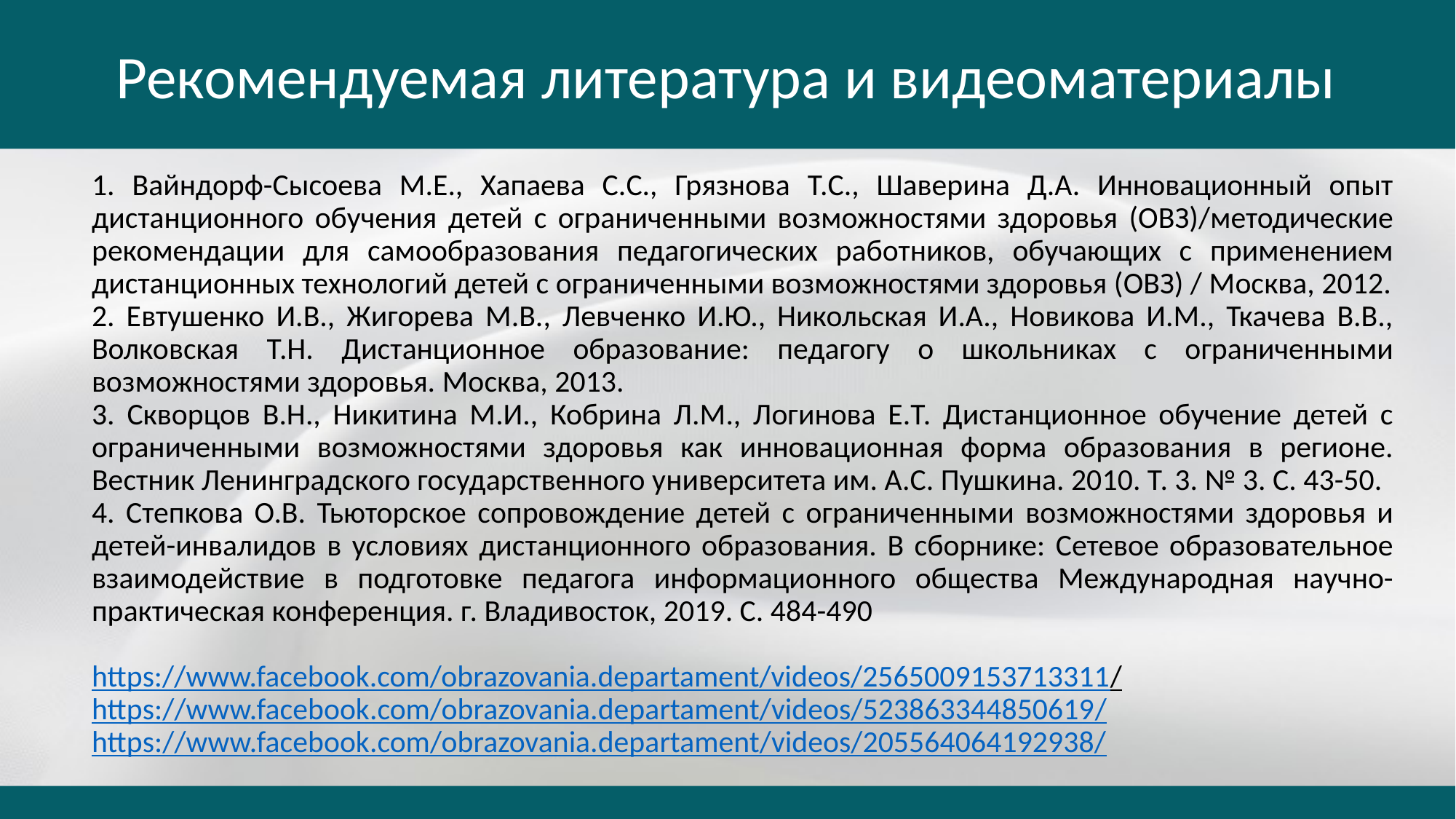

# Рекомендуемая литература и видеоматериалы

1. Вайндорф-Сысоева М.Е., Хапаева С.С., Грязнова Т.С., Шаверина Д.А. Инновационный опыт дистанционного обучения детей с ограниченными возможностями здоровья (ОВЗ)/методические рекомендации для самообразования педагогических работников, обучающих с применением дистанционных технологий детей с ограниченными возможностями здоровья (ОВЗ) / Москва, 2012.
2. Евтушенко И.В., Жигорева М.В., Левченко И.Ю., Никольская И.А., Новикова И.М., Ткачева В.В., Волковская Т.Н. Дистанционное образование: педагогу о школьниках с ограниченными возможностями здоровья. Москва, 2013.
3. Скворцов В.Н., Никитина М.И., Кобрина Л.М., Логинова Е.Т. Дистанционное обучение детей с ограниченными возможностями здоровья как инновационная форма образования в регионе. Вестник Ленинградского государственного университета им. А.С. Пушкина. 2010. Т. 3. № 3. С. 43-50.
4. Степкова О.В. Тьюторское сопровождение детей с ограниченными возможностями здоровья и детей-инвалидов в условиях дистанционного образования. В сборнике: Сетевое образовательное взаимодействие в подготовке педагога информационного общества Международная научно-практическая конференция. г. Владивосток, 2019. С. 484-490

https://www.facebook.com/obrazovania.departament/videos/2565009153713311/
https://www.facebook.com/obrazovania.departament/videos/523863344850619/
https://www.facebook.com/obrazovania.departament/videos/205564064192938/